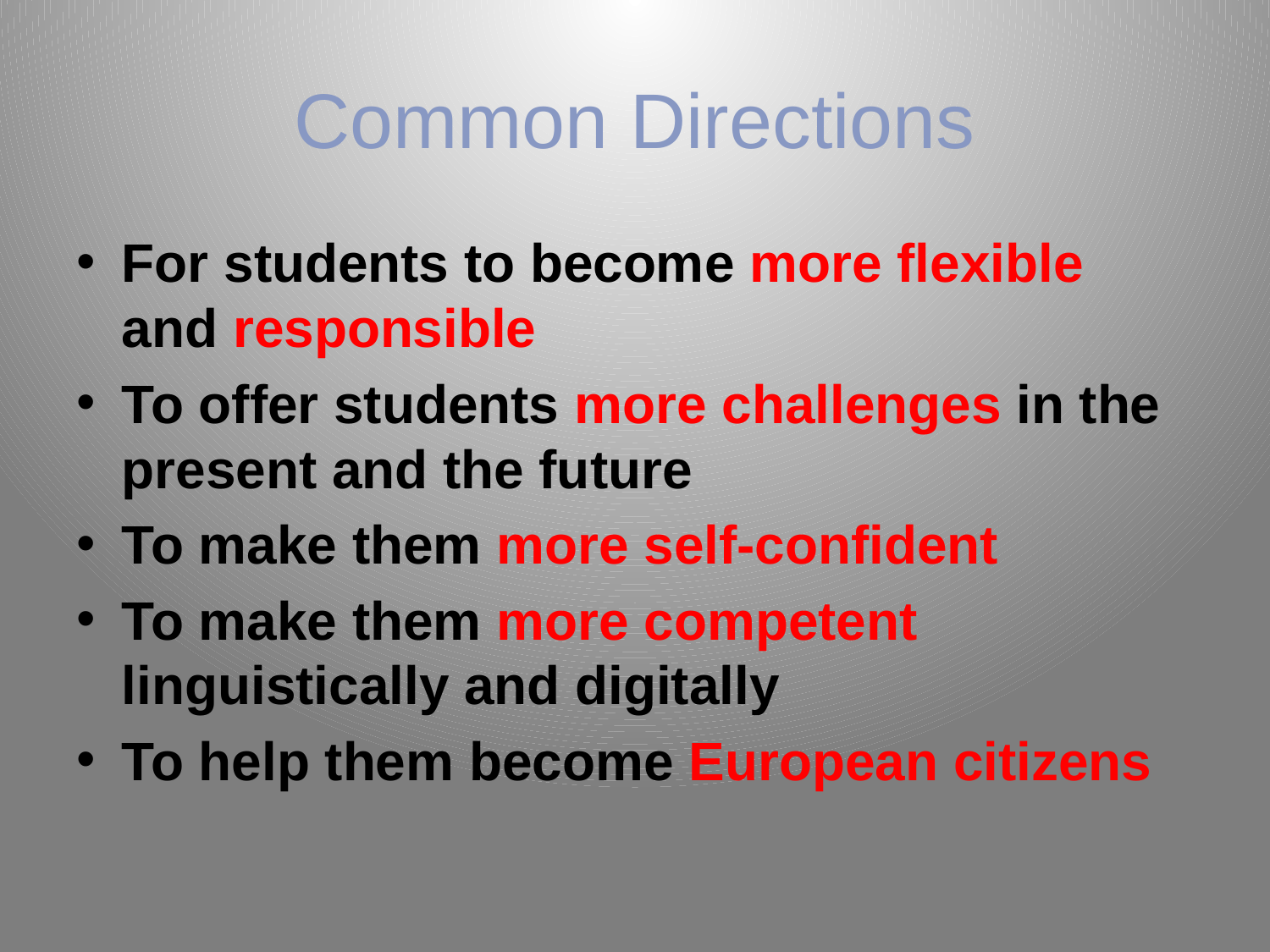

# Common Directions
For students to become more flexible and responsible
To offer students more challenges in the present and the future
To make them more self-confident
To make them more competent linguistically and digitally
To help them become European citizens